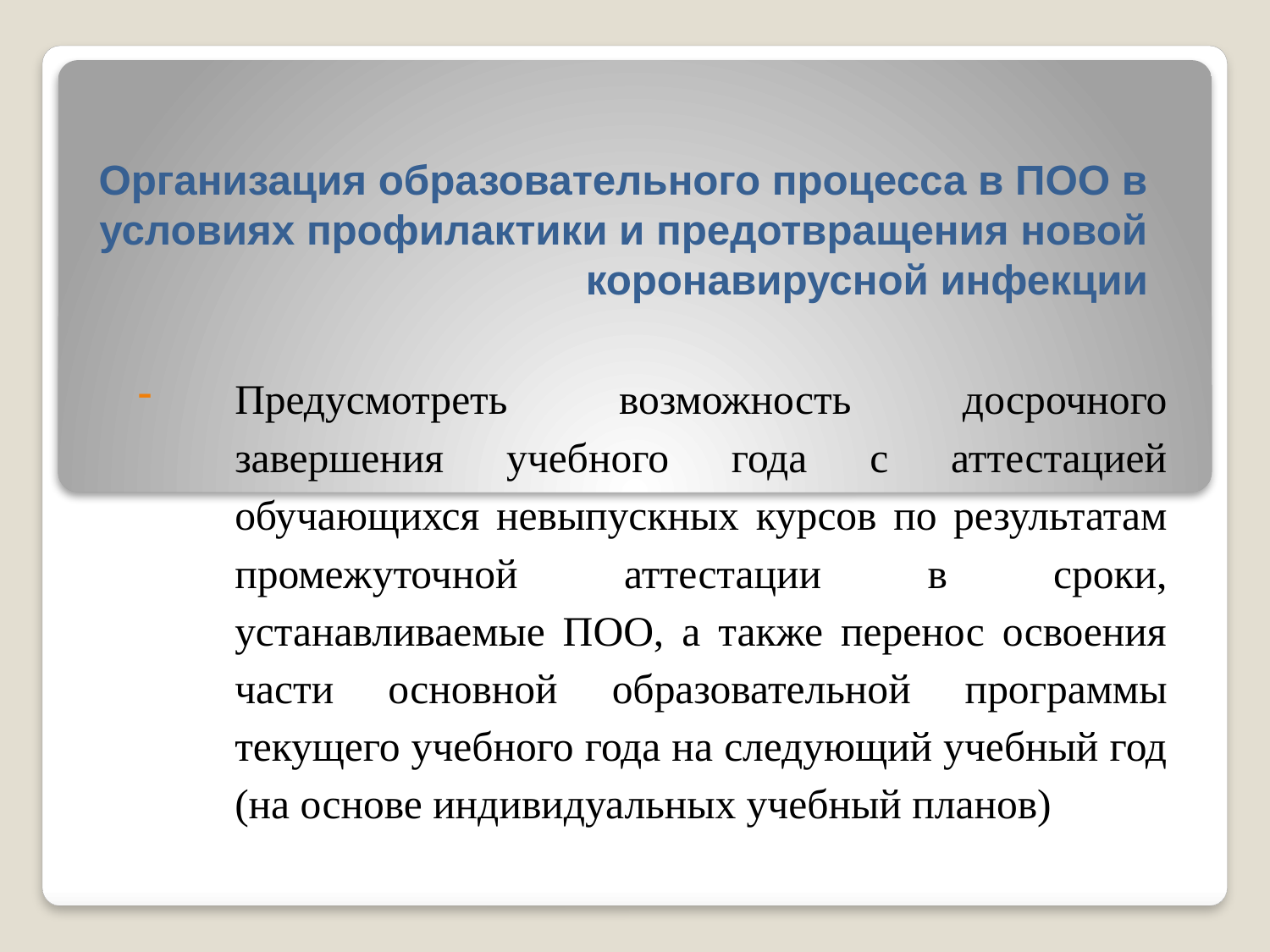

# Организация образовательного процесса в ПОО в условиях профилактики и предотвращения новой коронавирусной инфекции

Предусмотреть возможность досрочного завершения учебного года с аттестацией обучающихся невыпускных курсов по результатам промежуточной аттестации в сроки, устанавливаемые ПОО, а также перенос освоения части основной образовательной программы текущего учебного года на следующий учебный год (на основе индивидуальных учебный планов)